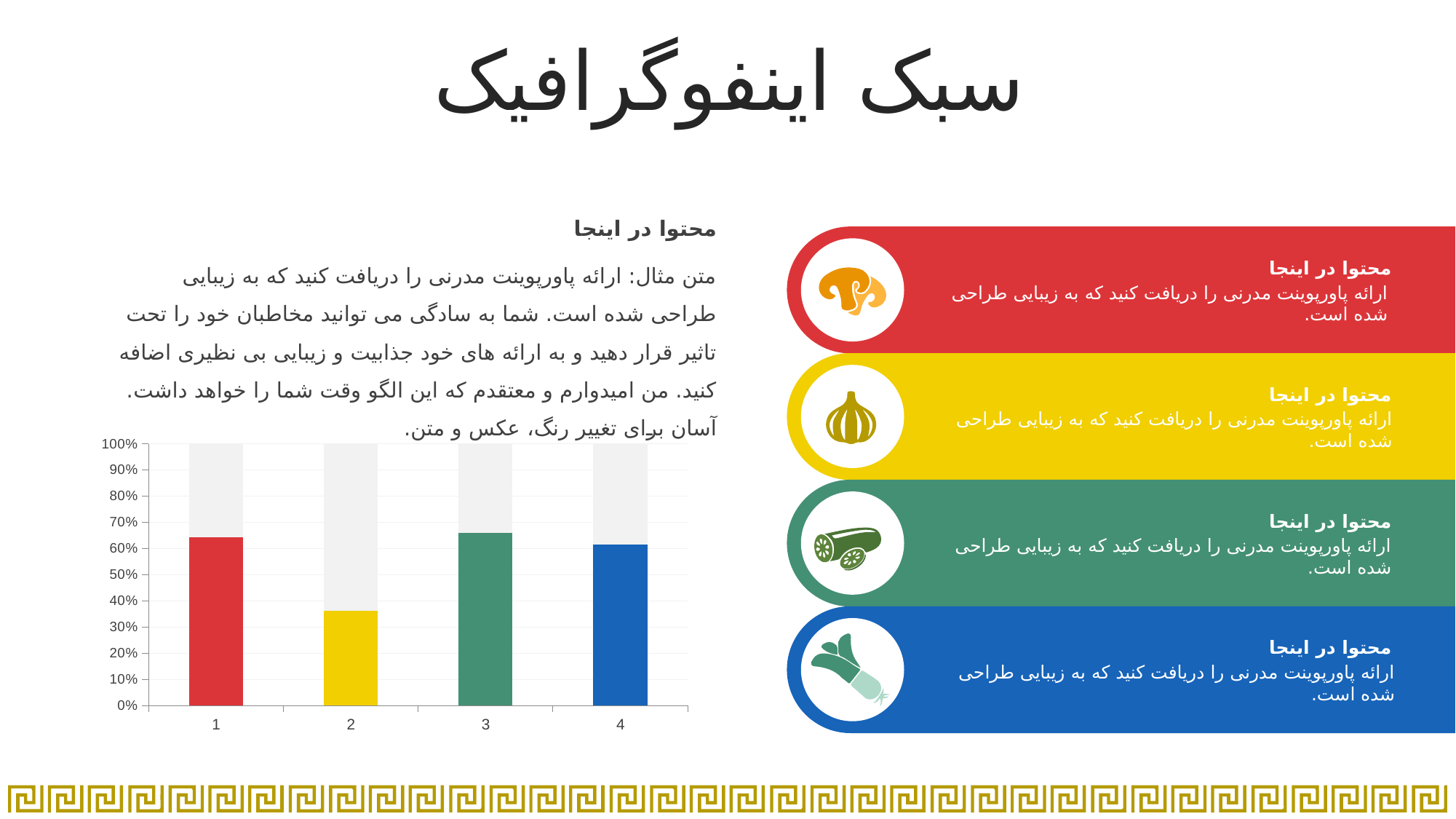

سبک اینفوگرافیک

محتوا در اینجا
متن مثال: ارائه پاورپوینت مدرنی را دریافت کنید که به زیبایی طراحی شده است. شما به سادگی می توانید مخاطبان خود را تحت تاثیر قرار دهید و به ارائه های خود جذابیت و زیبایی بی نظیری اضافه کنید. من امیدوارم و معتقدم که این الگو وقت شما را خواهد داشت. آسان برای تغییر رنگ، عکس و متن.

محتوا در اینجا
ارائه پاورپوینت مدرنی را دریافت کنید که به زیبایی طراحی شده است.

محتوا در اینجا
ارائه پاورپوینت مدرنی را دریافت کنید که به زیبایی طراحی شده است.

### Chart

| Category |  |  |
|---|---|---|
محتوا در اینجا
ارائه پاورپوینت مدرنی را دریافت کنید که به زیبایی طراحی شده است.

محتوا در اینجا
ارائه پاورپوینت مدرنی را دریافت کنید که به زیبایی طراحی شده است.